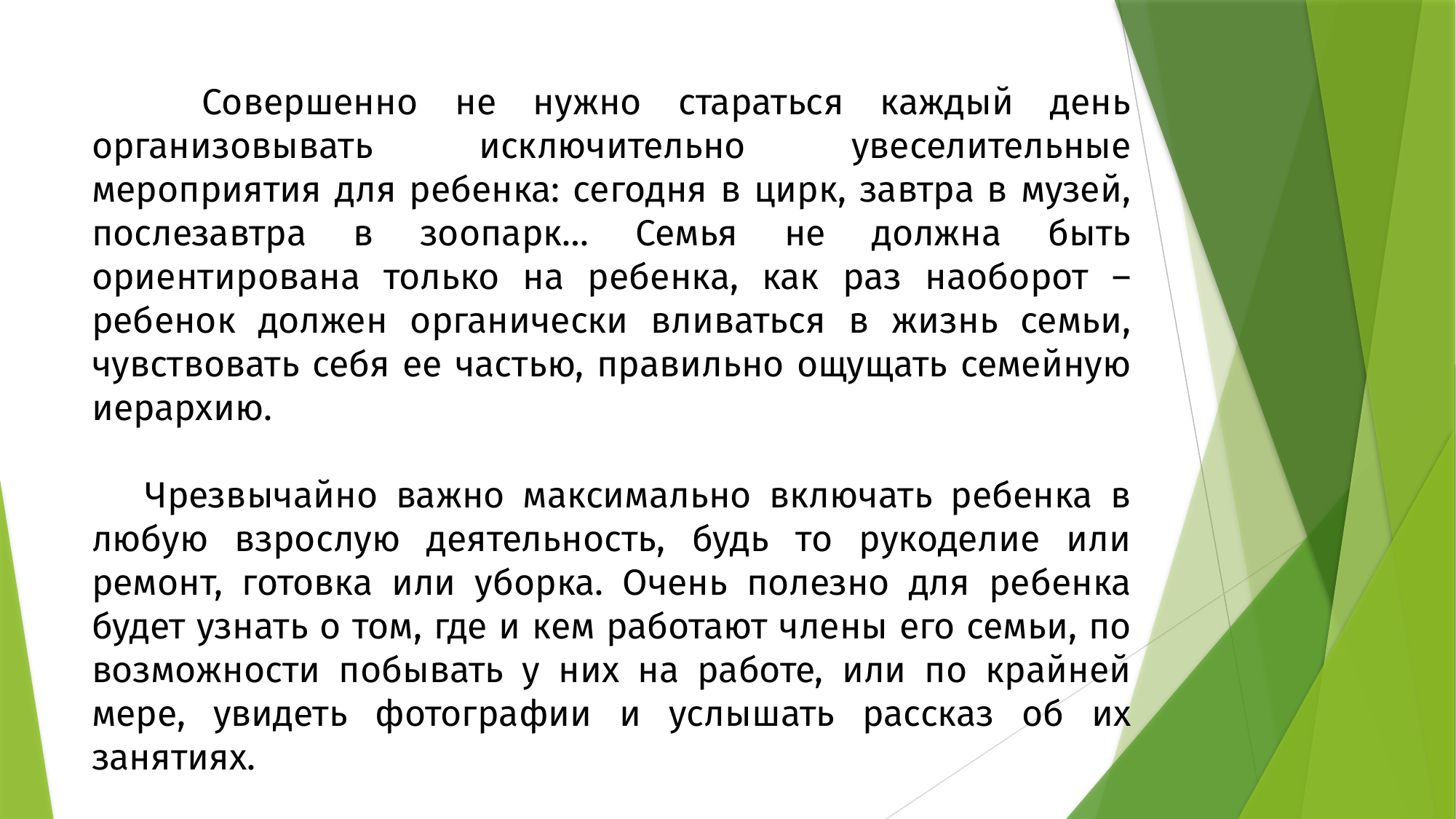

# Совершенно не нужно стараться каждый день организовывать исключительно увеселительные мероприятия для ребенка: сегодня в цирк, завтра в музей, послезавтра в зоопарк… Семья не должна быть ориентирована только на ребенка, как раз наоборот – ребенок должен органически вливаться в жизнь семьи, чувствовать себя ее частью, правильно ощущать семейную иерархию. Чрезвычайно важно максимально включать ребенка в любую взрослую деятельность, будь то рукоделие или ремонт, готовка или уборка. Очень полезно для ребенка будет узнать о том, где и кем работают члены его семьи, по возможности побывать у них на работе, или по крайней мере, увидеть фотографии и услышать рассказ об их занятиях.